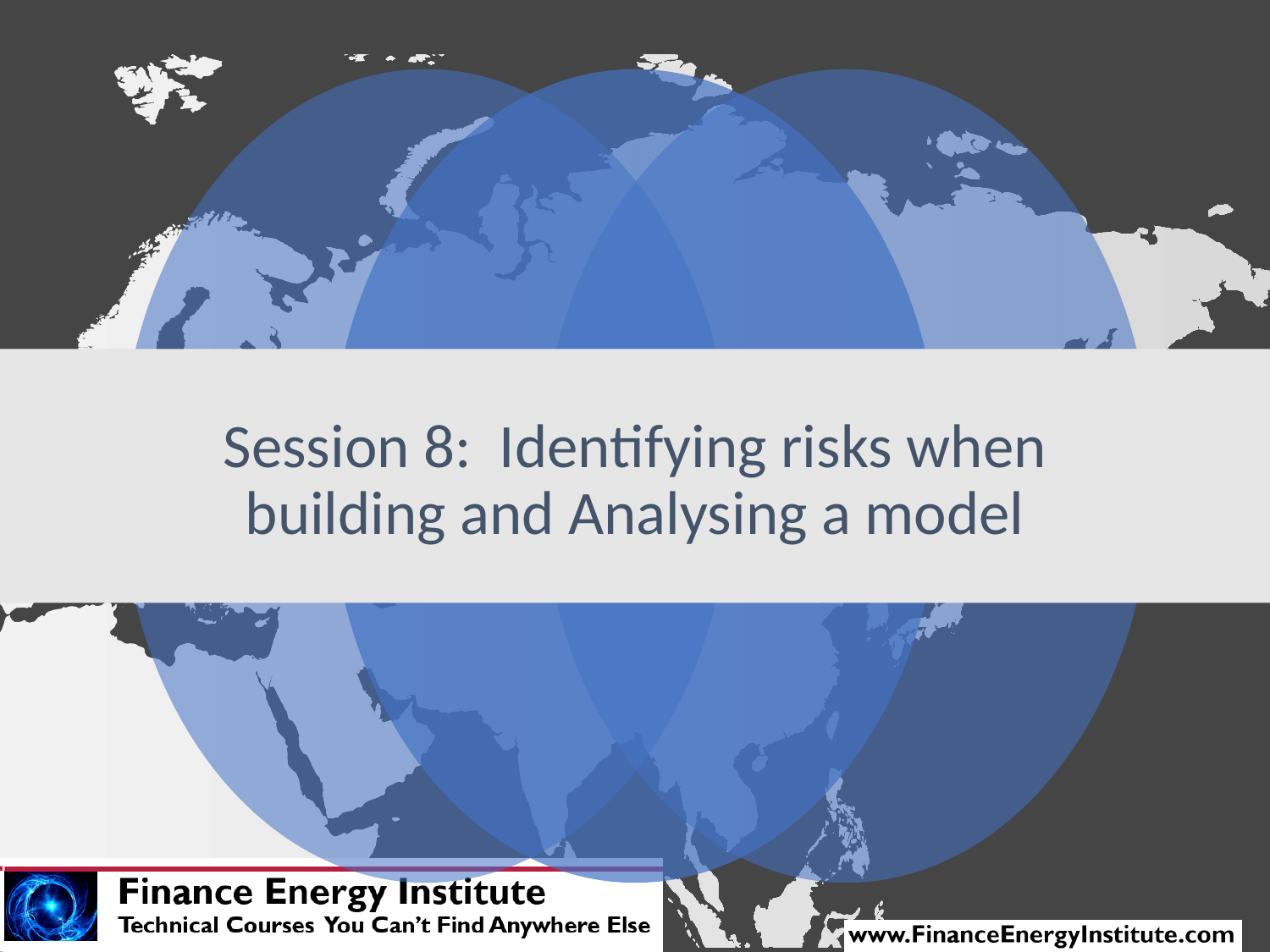

# Session 8:  Identifying risks when building and Analysing a model